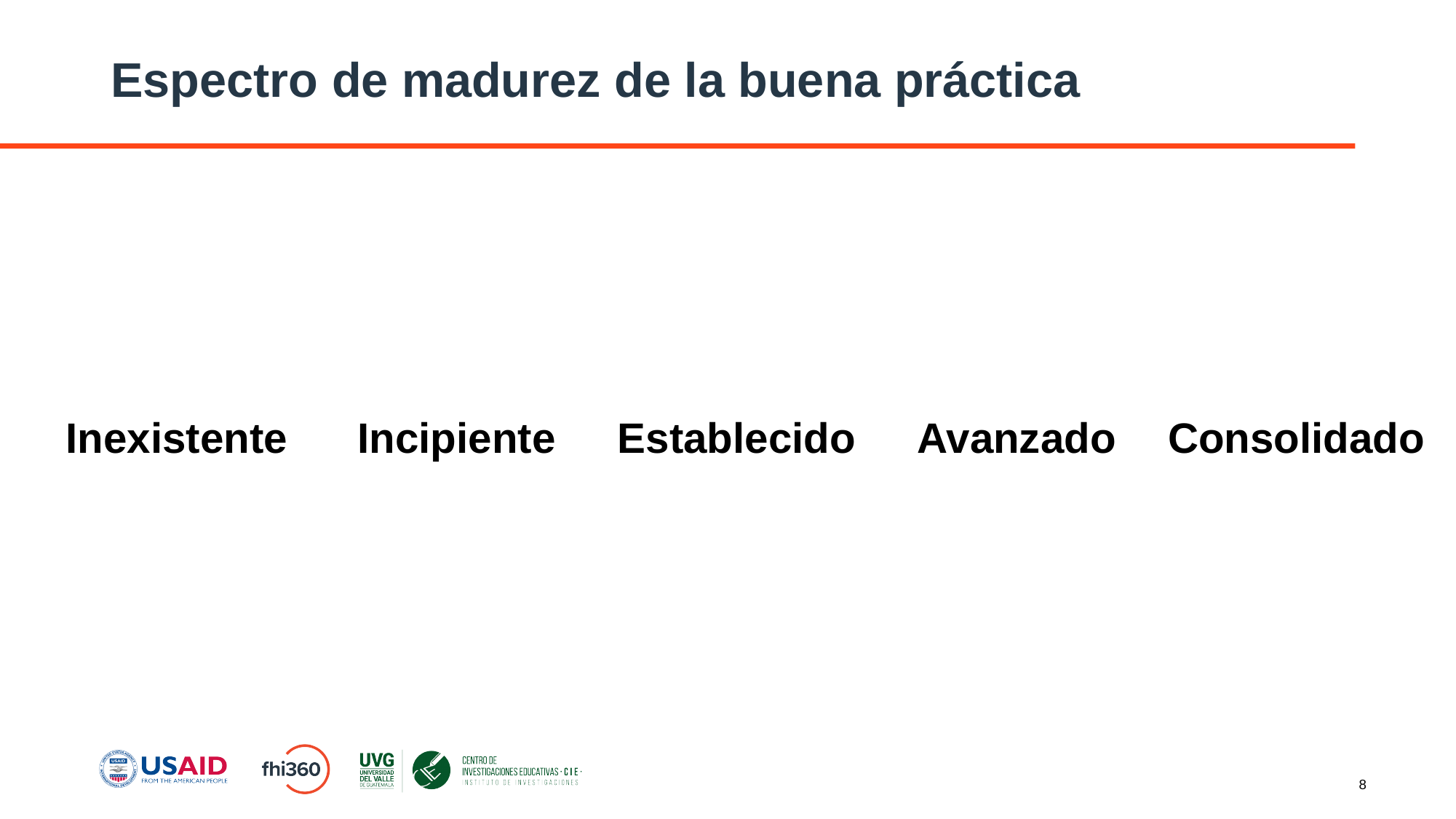

# Espectro de madurez de la buena práctica
| Inexistente | Incipiente | Establecido | Avanzado | Consolidado |
| --- | --- | --- | --- | --- |